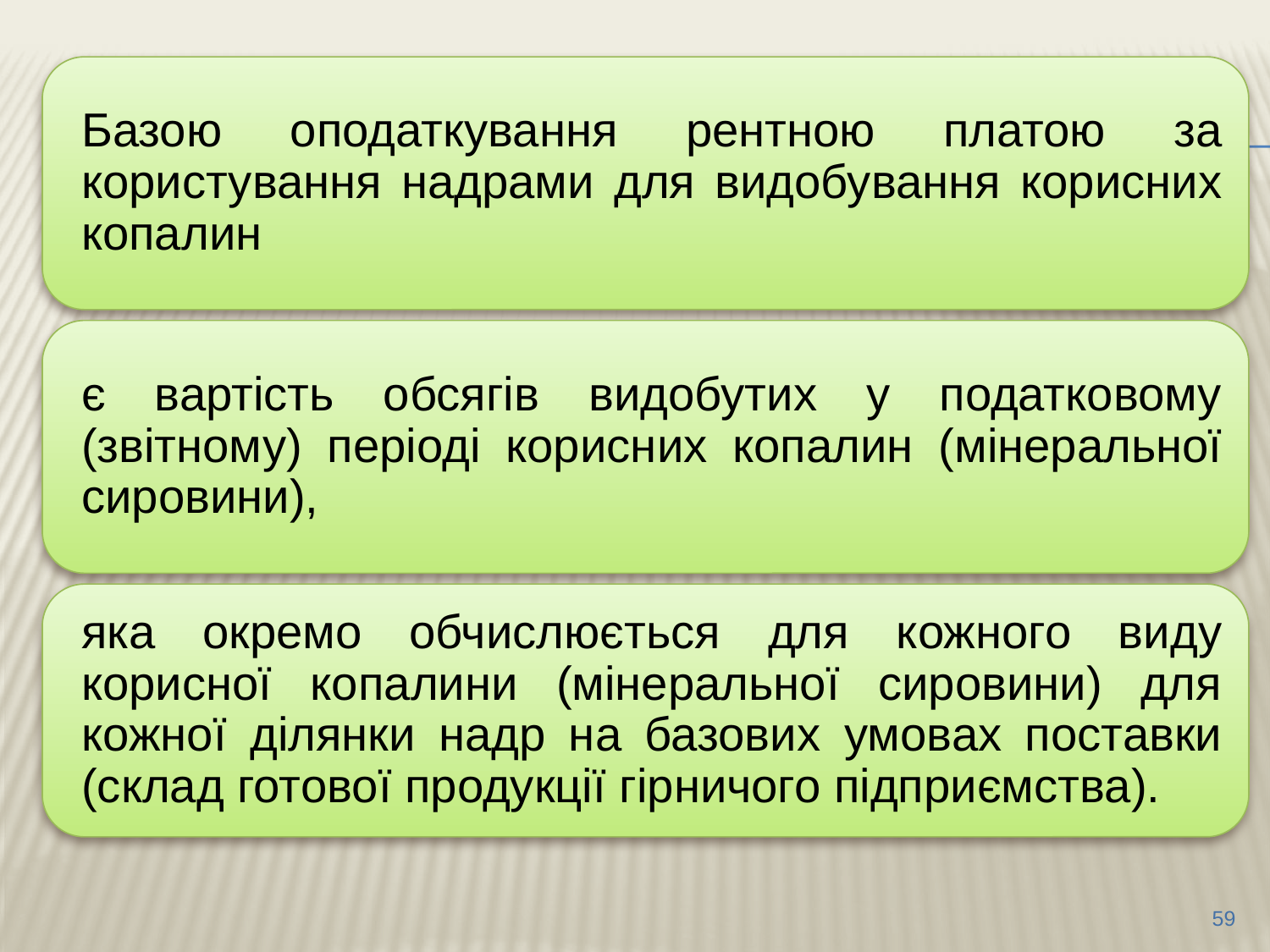

Базою оподаткування рентною платою за користування надрами для видобування корисних копалин
є вартість обсягів видобутих у податковому (звітному) періоді корисних копалин (мінеральної сировини),
яка окремо обчислюється для кожного виду корисної копалини (мінеральної сировини) для кожної ділянки надр на базових умовах поставки (склад готової продукції гірничого підприємства).
59